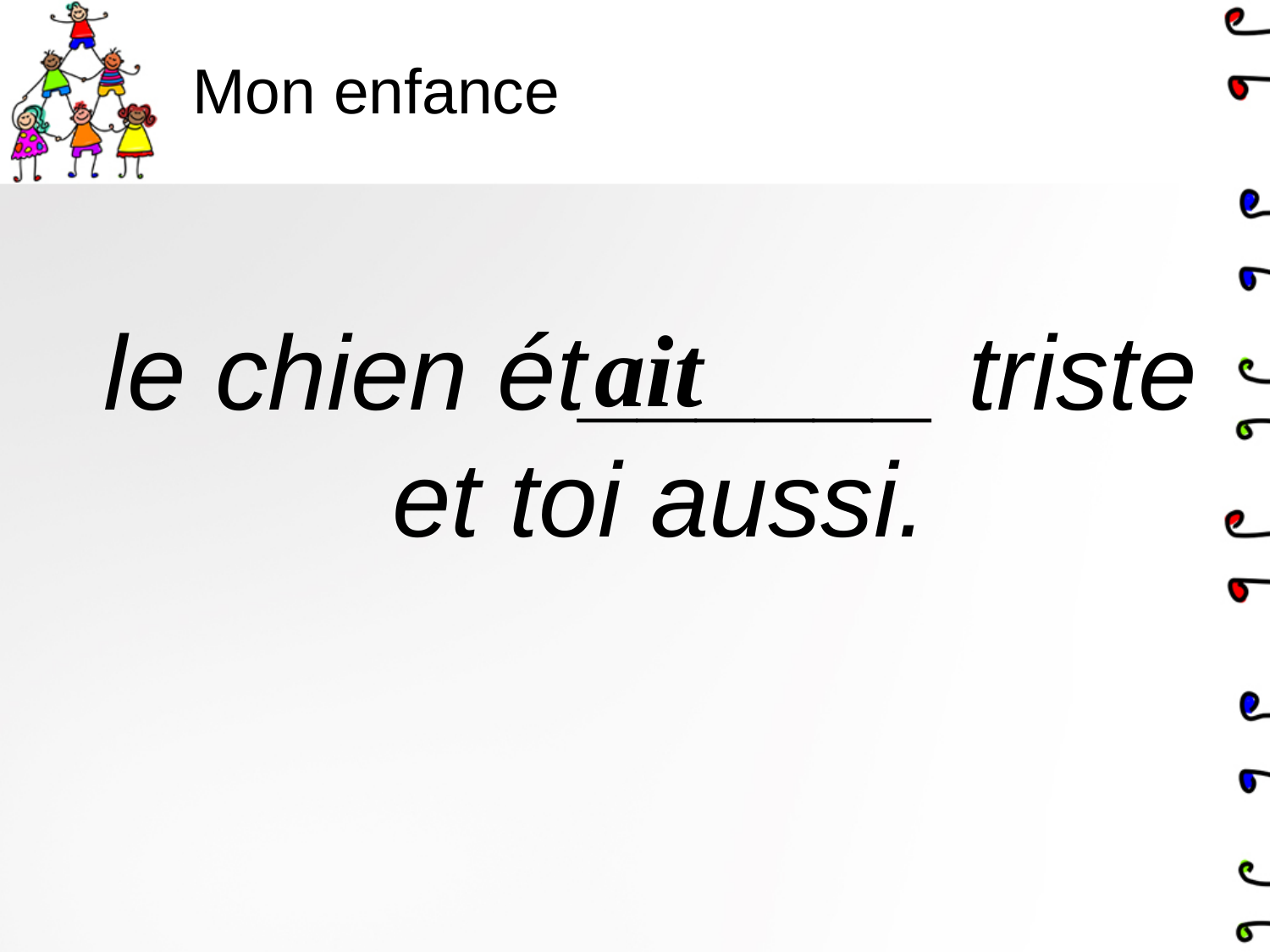

# Mon enfance
le chien ét______ triste et toi aussi.
ait